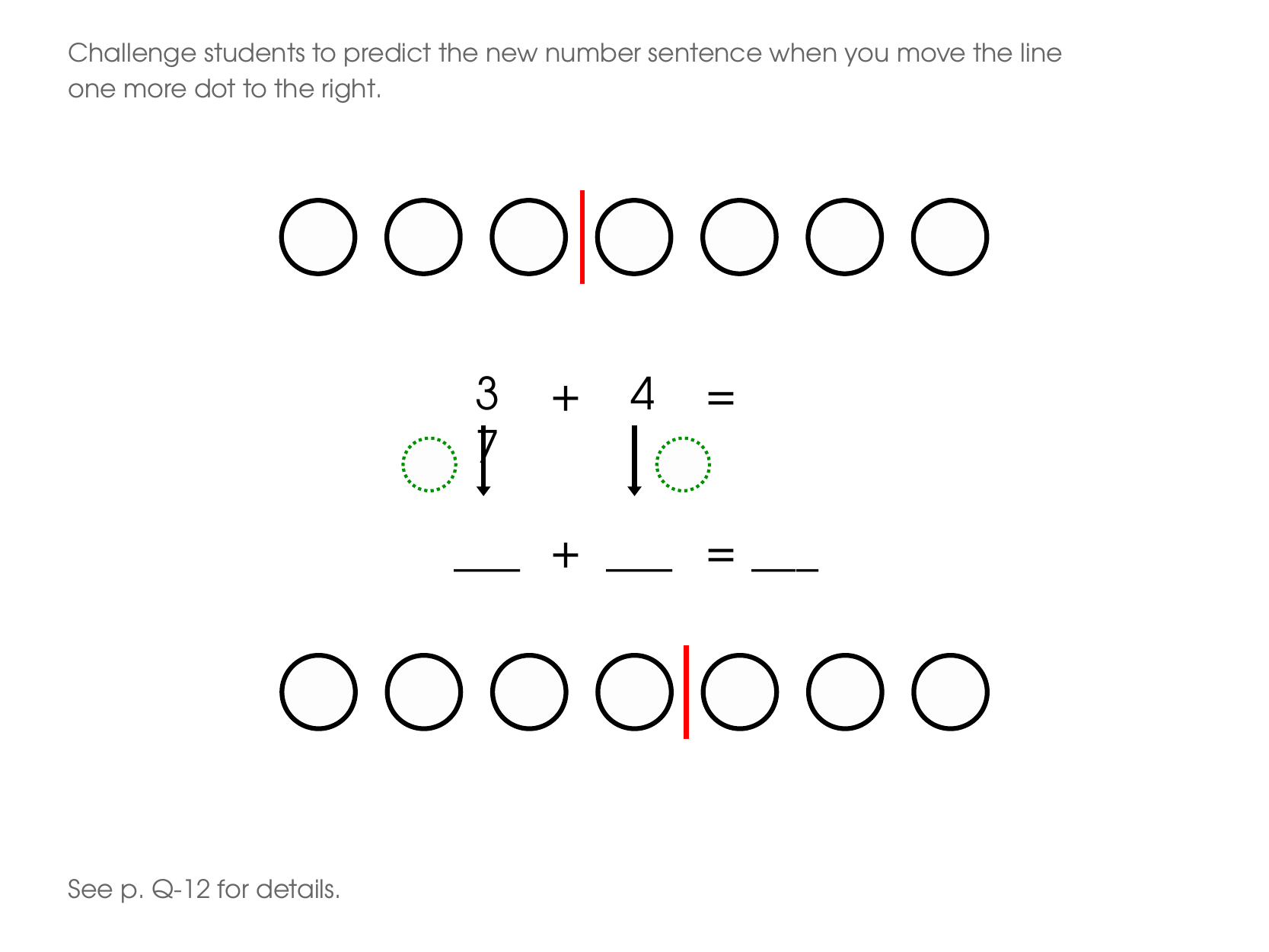

Challenge students to predict the new number sentence when you move the line
one more dot to the right.

3    +    4    =    7

___
3    +    4    =    7
___
___

See p. Q-12 for details.